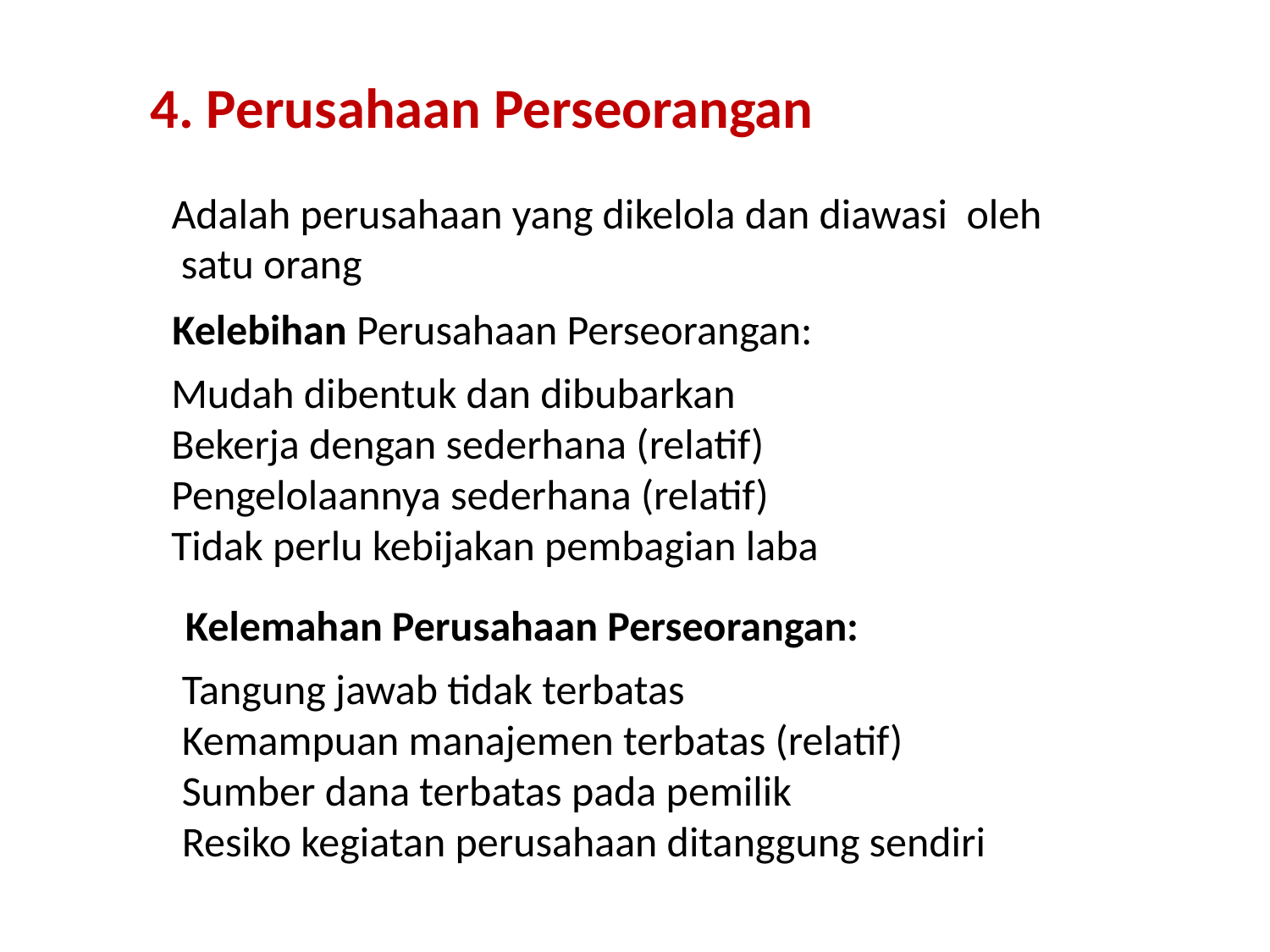

# 4. Perusahaan Perseorangan
Adalah perusahaan yang dikelola dan diawasi  oleh
 satu orang
Kelebihan Perusahaan Perseorangan:
Mudah dibentuk dan dibubarkan
Bekerja dengan sederhana (relatif)
Pengelolaannya sederhana (relatif)
Tidak perlu kebijakan pembagian laba
Kelemahan Perusahaan Perseorangan:
Tangung jawab tidak terbatas
Kemampuan manajemen terbatas (relatif)
Sumber dana terbatas pada pemilik
Resiko kegiatan perusahaan ditanggung sendiri